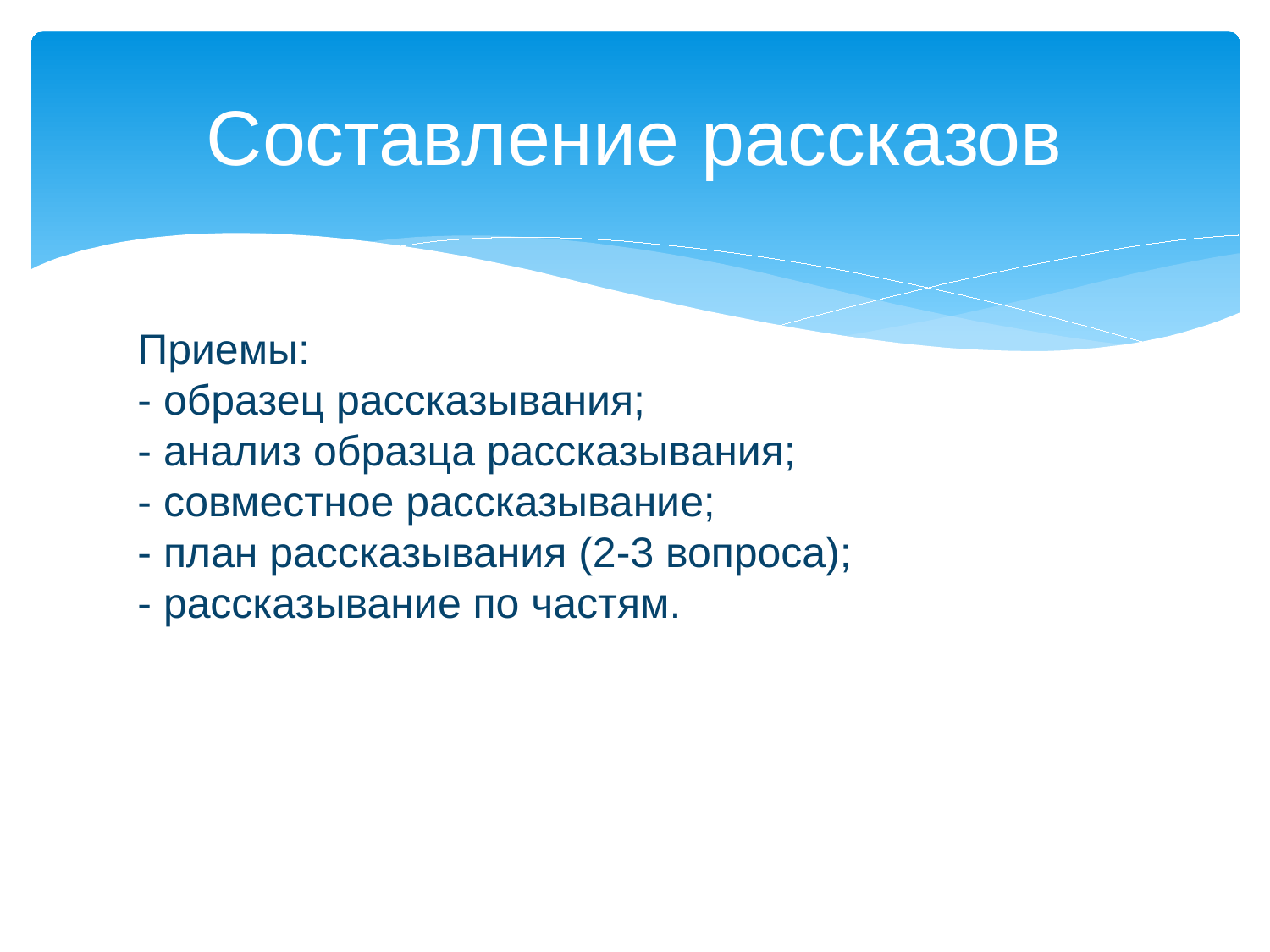

# Составление рассказов
Приемы:
- образец рассказывания;
- анализ образца рассказывания;
- совместное рассказывание;
- план рассказывания (2-3 вопроса);
- рассказывание по частям.